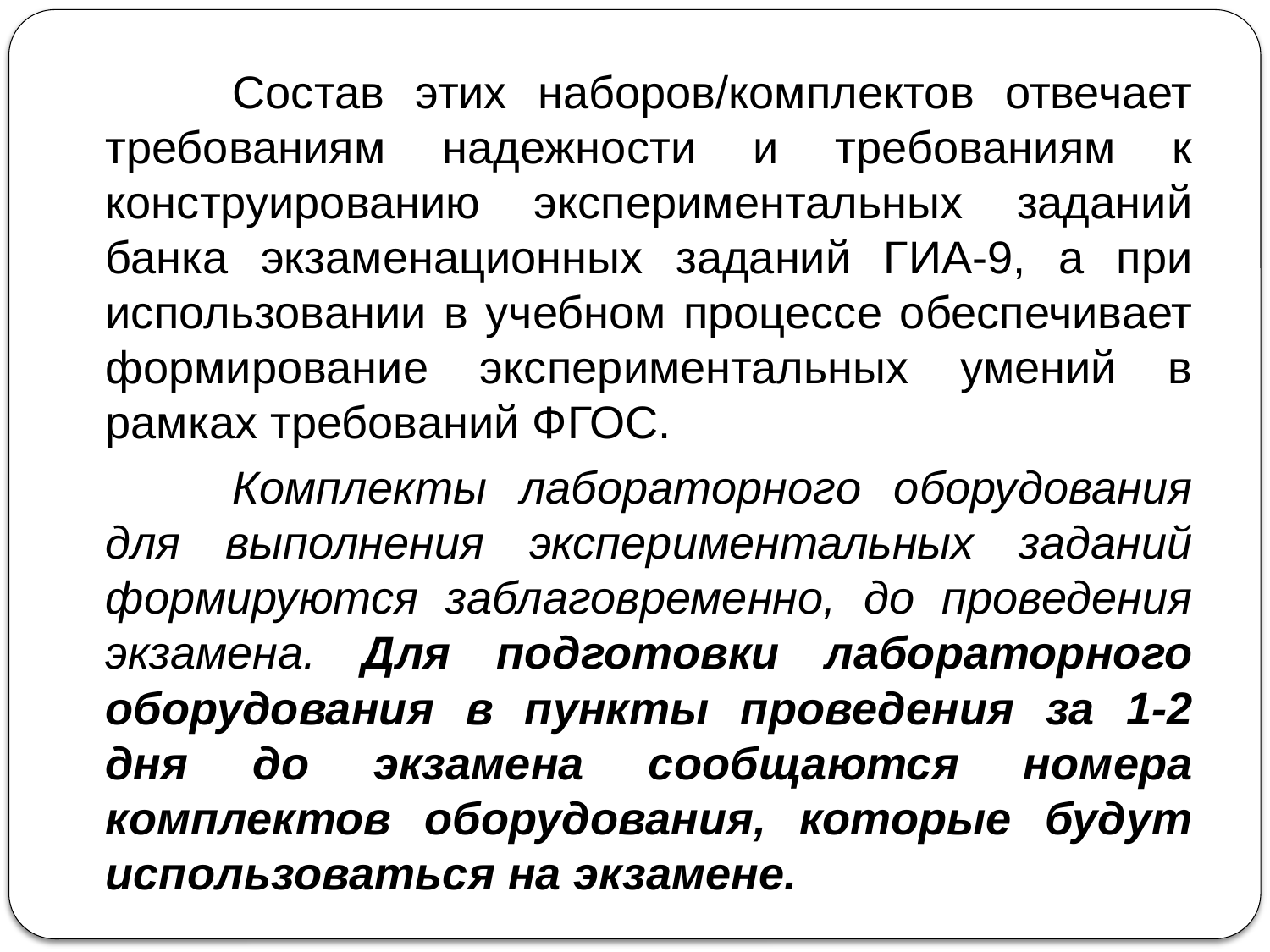

Состав этих наборов/комплектов отвечает требованиям надежности и требованиям к конструированию экспериментальных заданий банка экзаменационных заданий ГИА-9, а при использовании в учебном процессе обеспечивает формирование экспериментальных умений в рамках требований ФГОС.
		Комплекты лабораторного оборудования для выполнения экспериментальных заданий формируются заблаговременно, до проведения экзамена. Для подготовки лабораторного оборудования в пункты проведения за 1-2 дня до экзамена сообщаются номера комплектов оборудования, которые будут использоваться на экзамене.